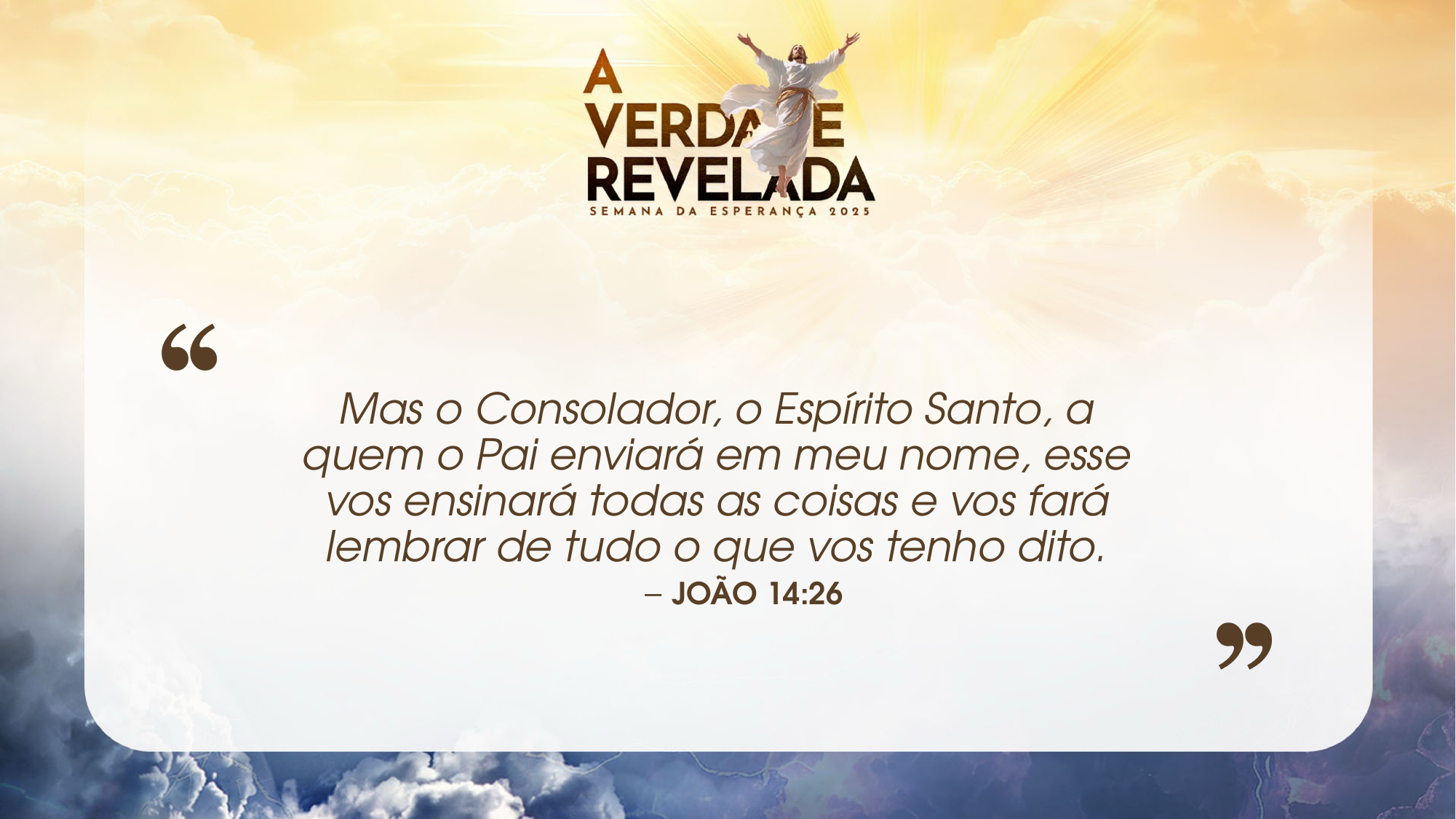

Mas o Consolador, o Espírito Santo, a quem o Pai enviará em meu nome, esse vos ensinará todas as coisas e vos fará lembrar de tudo o que vos tenho dito.
JOÃO 14:26